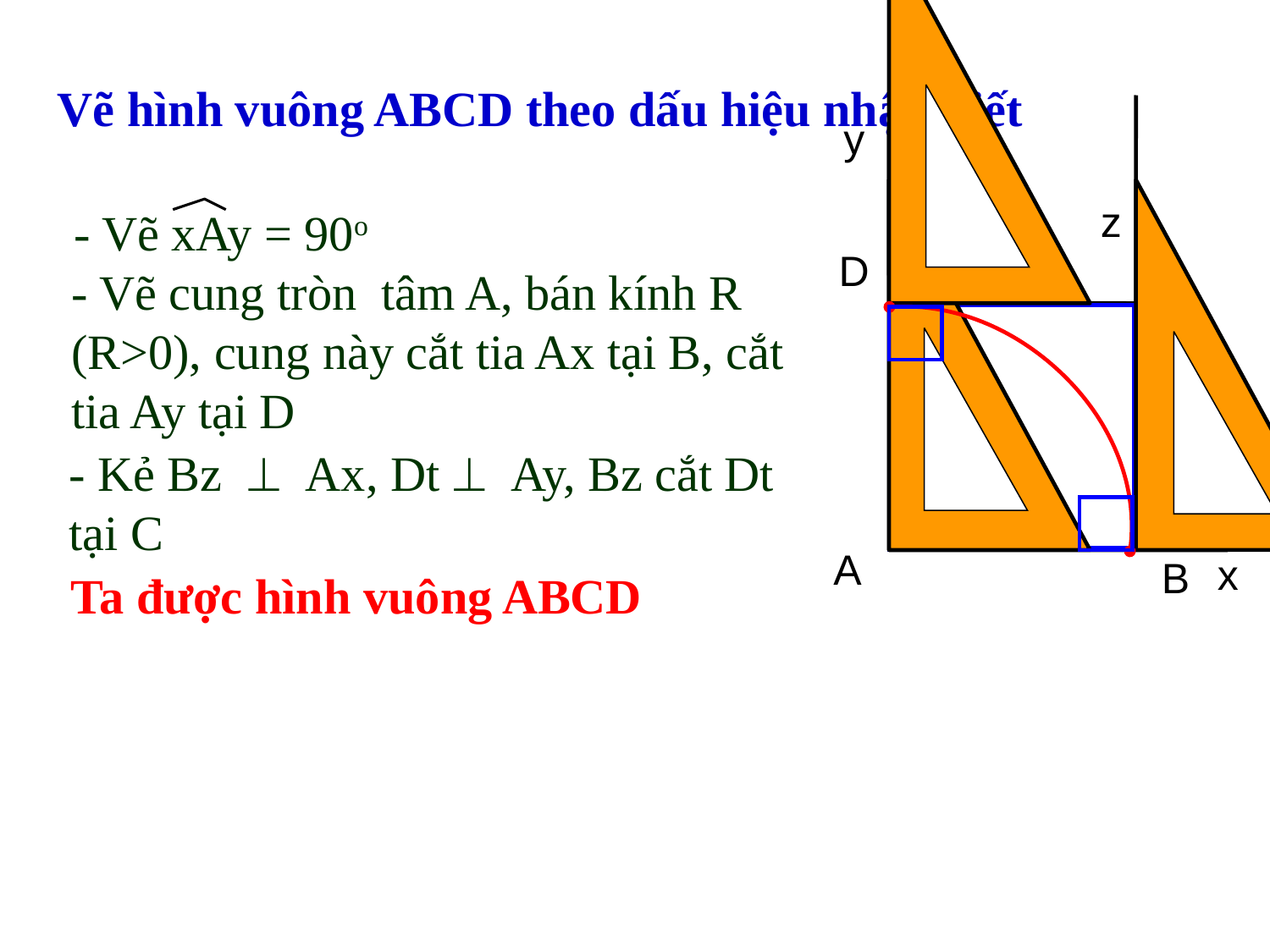

Vẽ hình vuông ABCD theo dấu hiệu nhận biết

y

z
- Vẽ xAy = 90o

D
C
- Vẽ cung tròn  tâm A, bán kính R
(R>0), cung này cắt tia Ax tại B, cắt
tia Ay tại D
t

- Kẻ Bz  ⊥  Ax, Dt ⊥  Ay, Bz cắt Dt tại C

A
x
B

Ta được hình vuông ABCD